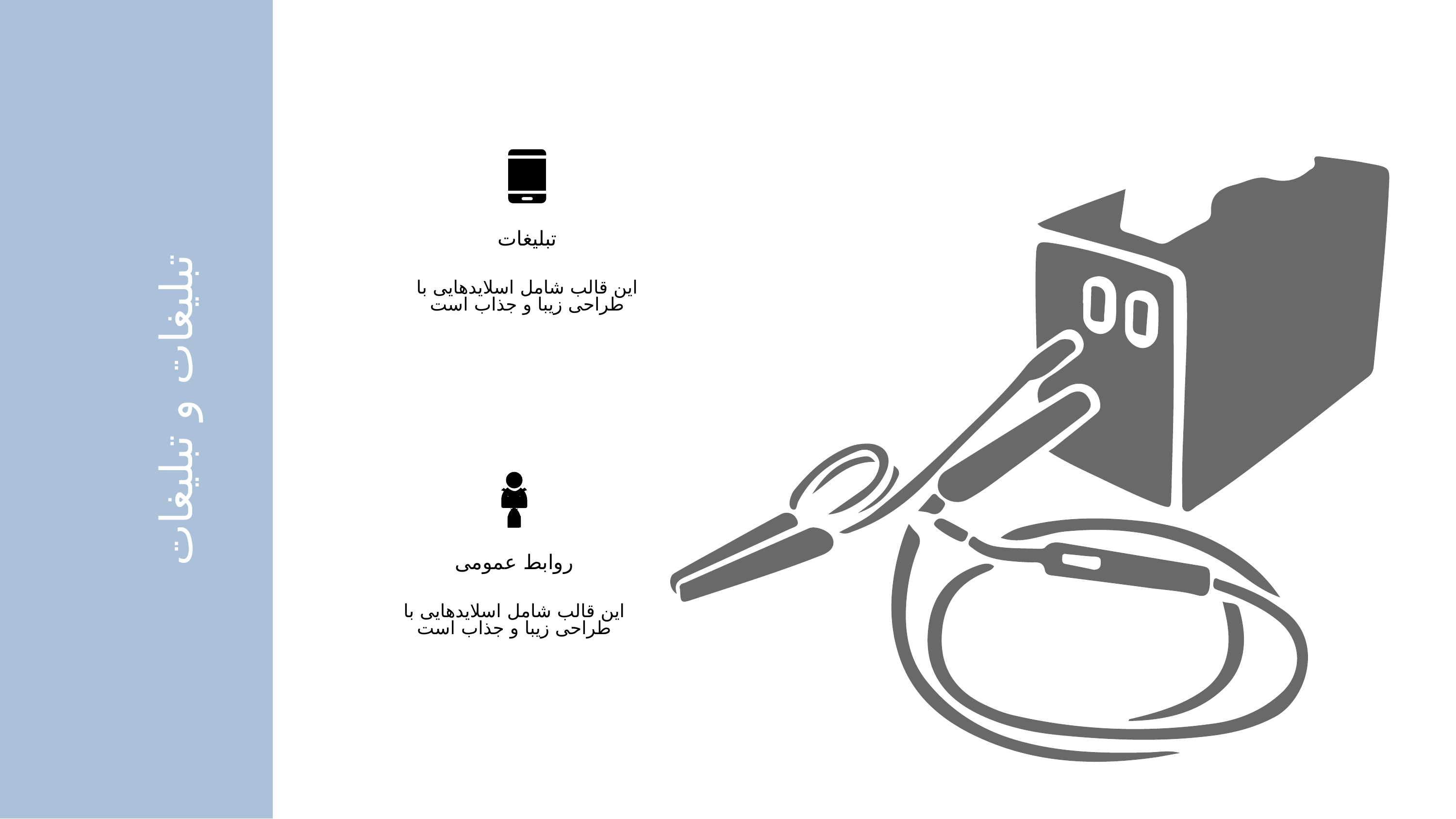

تبلیغات

این قالب شامل اسلایدهایی با طراحی زیبا و جذاب است

تبلیغات و تبلیغات

روابط عمومی

این قالب شامل اسلایدهایی با طراحی زیبا و جذاب است